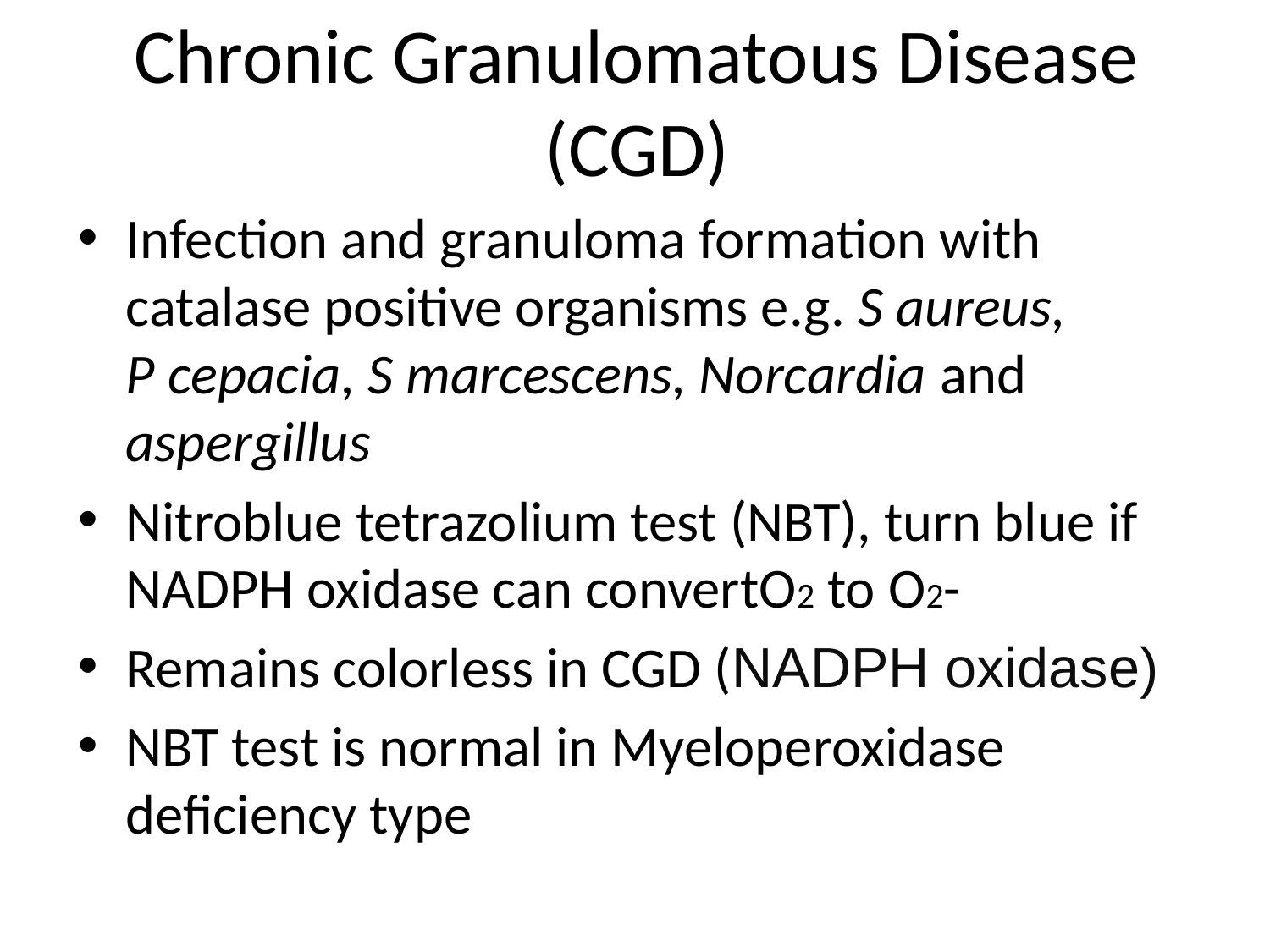

# Chronic Granulomatous Disease (CGD)
Infection and granuloma formation with catalase positive organisms e.g. S aureus,        P cepacia, S marcescens, Norcardia and aspergillus
Nitroblue tetrazolium test (NBT), turn blue if NADPH oxidase can convertO2 to O2-
Remains colorless in CGD (NADPH oxidase)
NBT test is normal in Myeloperoxidase deficiency type